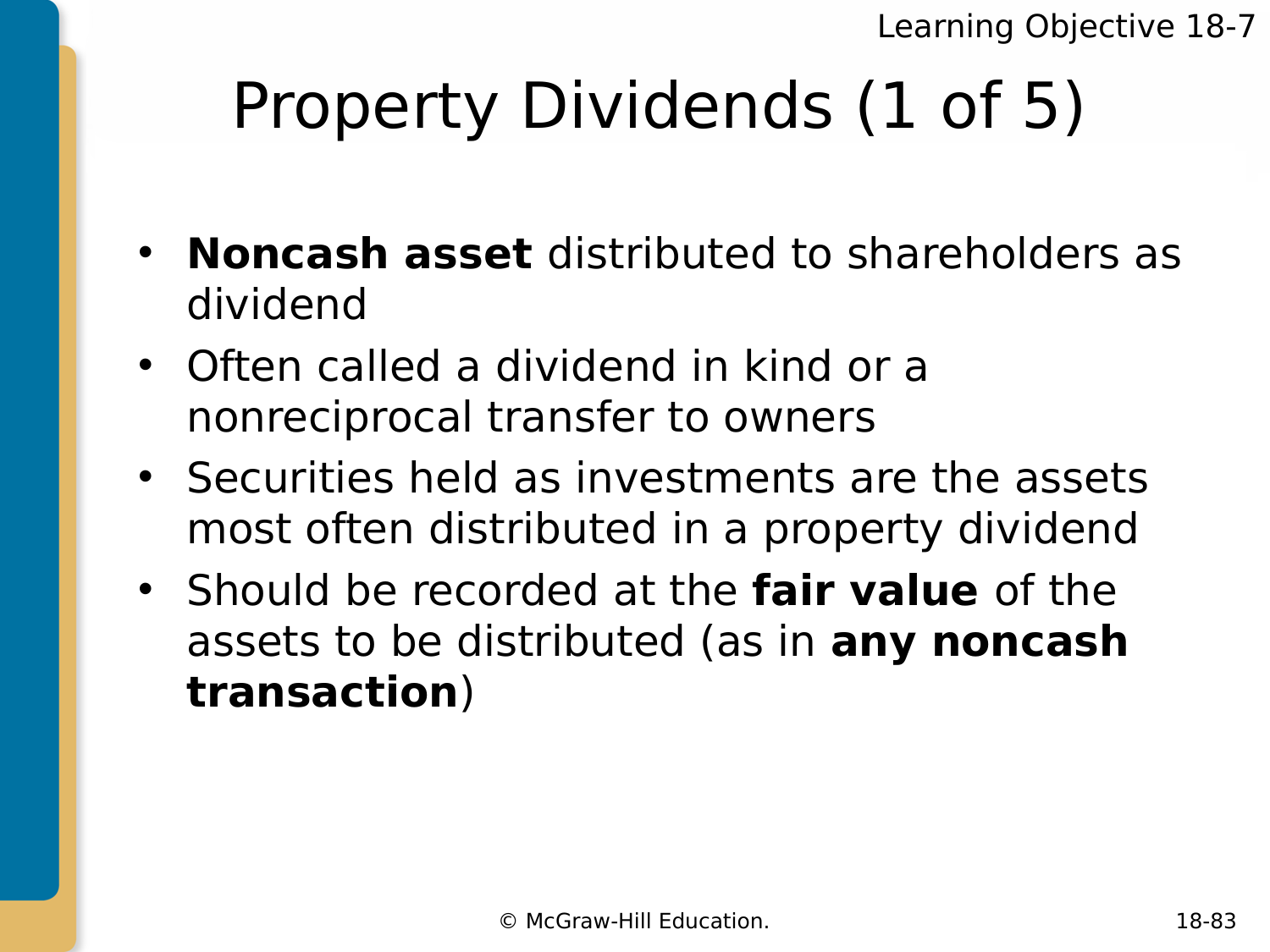

Learning Objective 18-7
# Property Dividends (1 of 5)
Noncash asset distributed to shareholders as dividend
Often called a dividend in kind or a nonreciprocal transfer to owners
Securities held as investments are the assets most often distributed in a property dividend
Should be recorded at the fair value of the assets to be distributed (as in any noncash transaction)